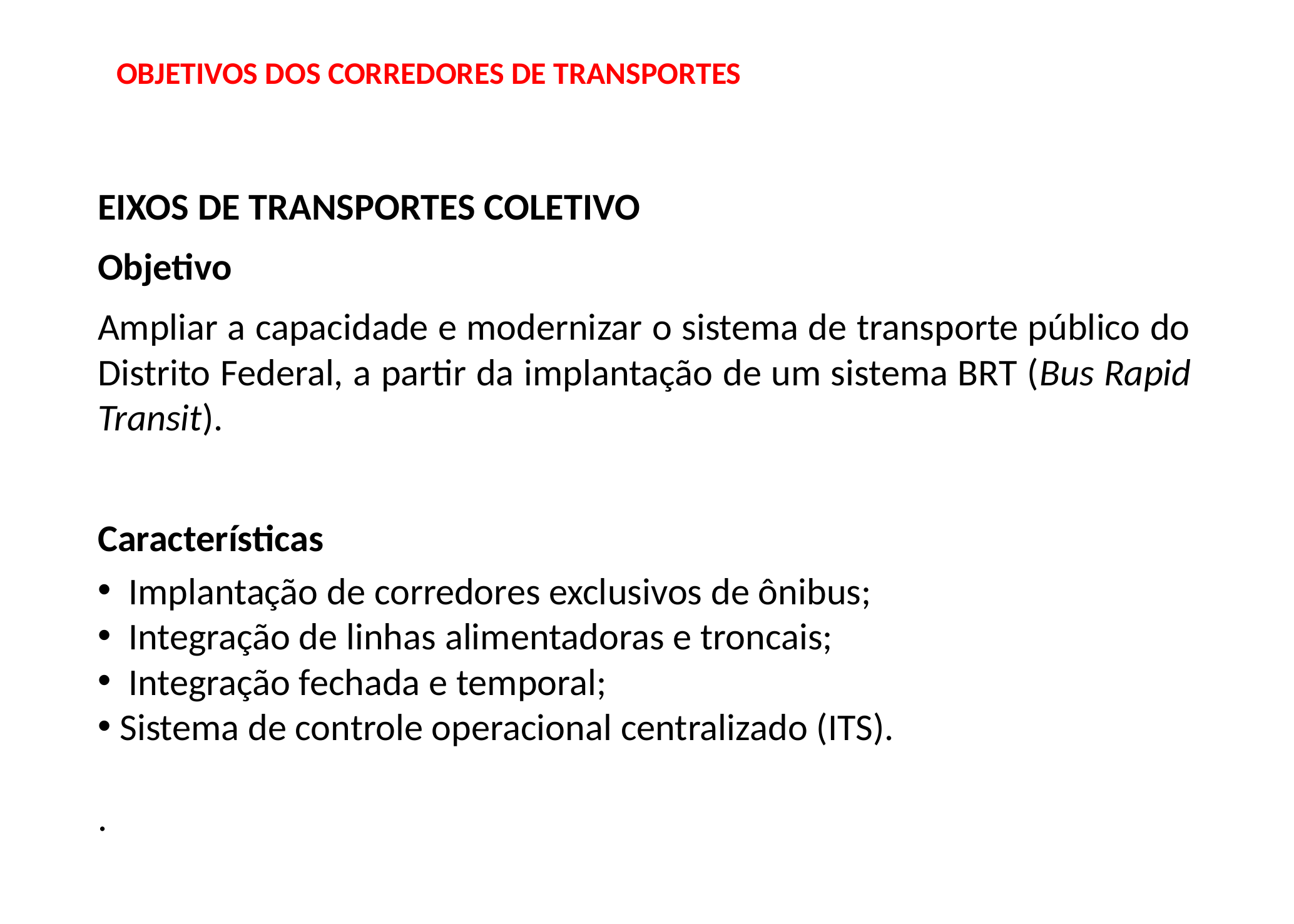

OBJETIVOS DOS CORREDORES DE TRANSPORTES

EIXOS DE TRANSPORTES COLETIVO
Objetivo
Ampliar a capacidade e modernizar o sistema de transporte público do Distrito Federal, a partir da implantação de um sistema BRT (Bus Rapid Transit).

Características
 Implantação de corredores exclusivos de ônibus;
 Integração de linhas alimentadoras e troncais;
 Integração fechada e temporal;
Sistema de controle operacional centralizado (ITS).

.